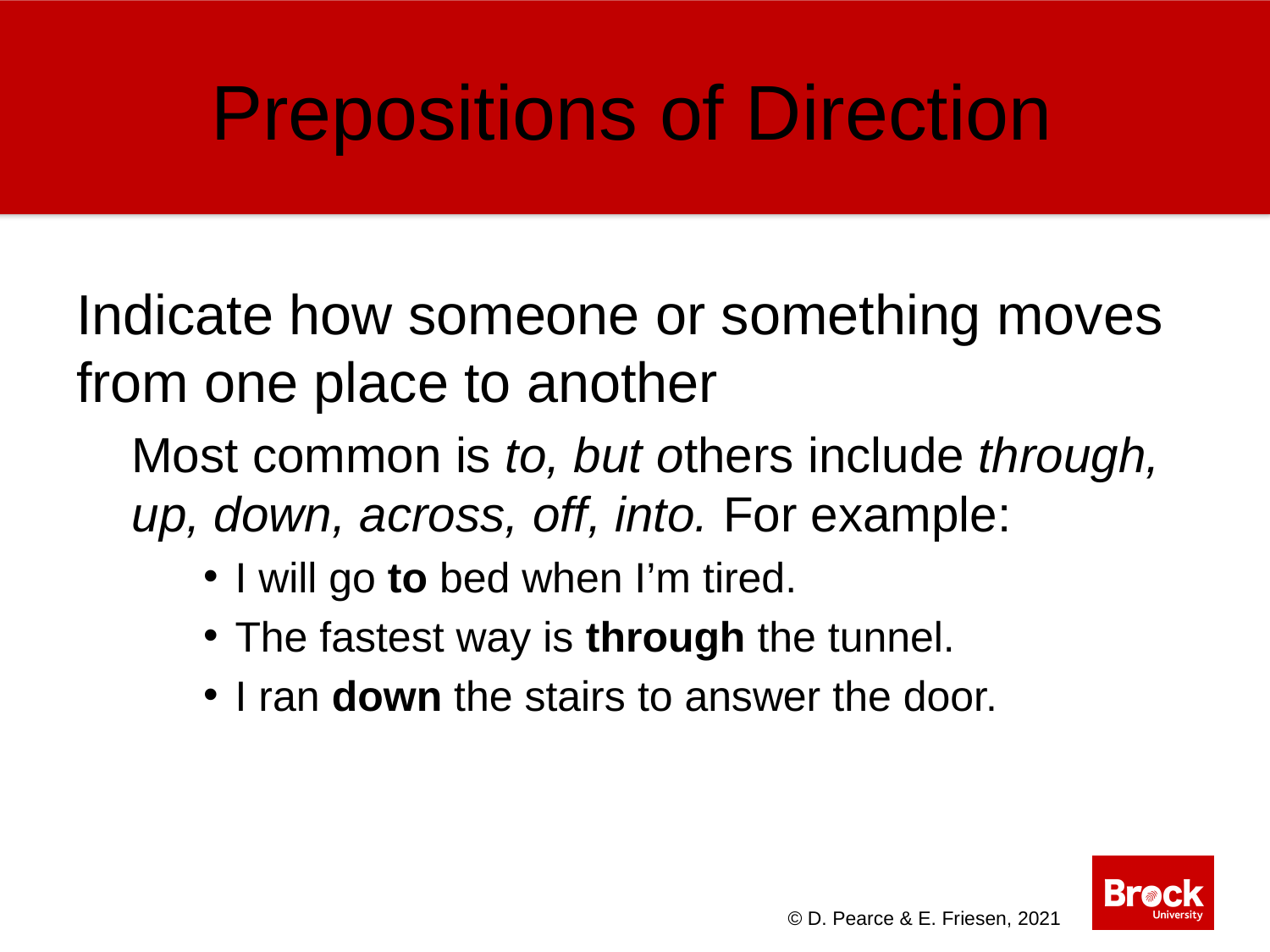

Prepositions of Direction
Indicate how someone or something moves from one place to another
Most common is to, but others include through, up, down, across, off, into. For example:
I will go to bed when I’m tired.
The fastest way is through the tunnel.
I ran down the stairs to answer the door.